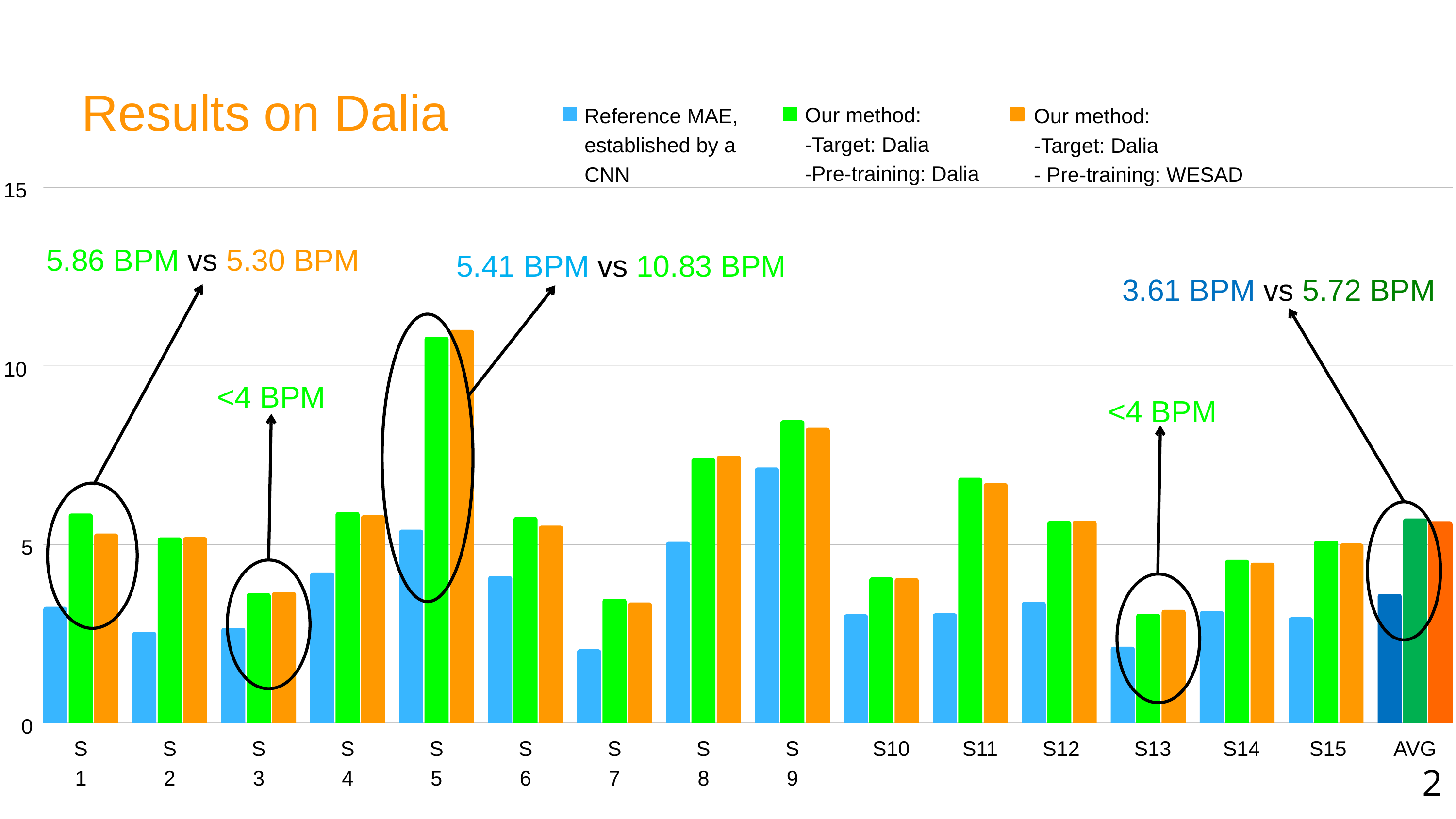

Results on Dalia
Our method:
-Target: Dalia
-Pre-training: Dalia
Reference MAE, established by a CNN
Our method:
-Target: Dalia
- Pre-training: WESAD

15

10
5
0
S15
S1
S2
S3
S4
S5
S6
S7
S8
S9
S10
S11
S12
S13
S14
AVG
5.86 BPM vs 5.30 BPM
5.41 BPM vs 10.83 BPM
3.61 BPM vs 5.72 BPM

<4 BPM
<4 BPM

23